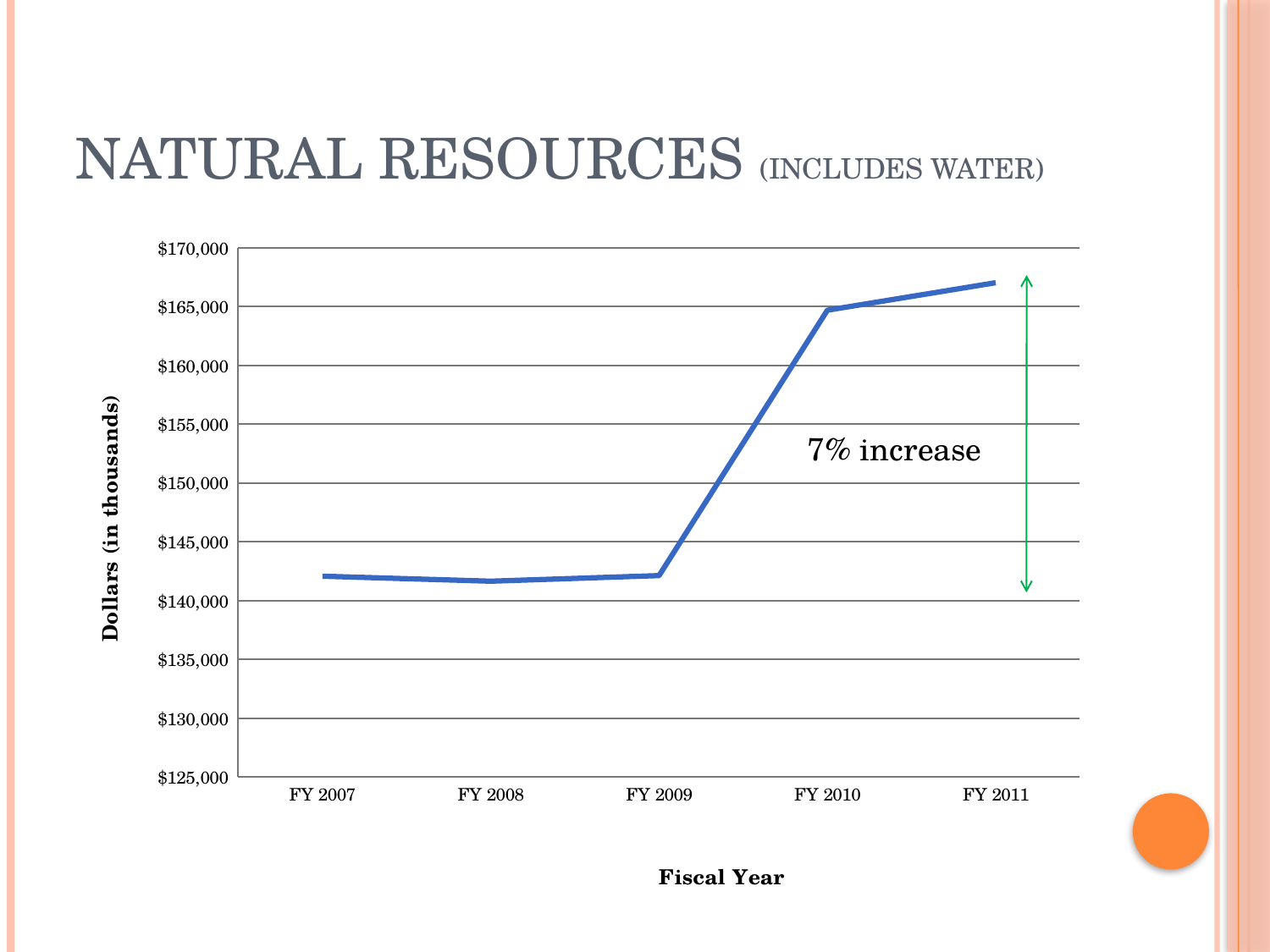

# Natural Resources (includes Water)

### Chart

| Category | Natural Resources |
|---|---|
| FY 2007 | 142063.0 |
| FY 2008 | 141633.0 |
| FY 2009 | 142113.0 |
| FY 2010 | 164681.0 |
| FY 2011 | 167018.0 |
7% increase